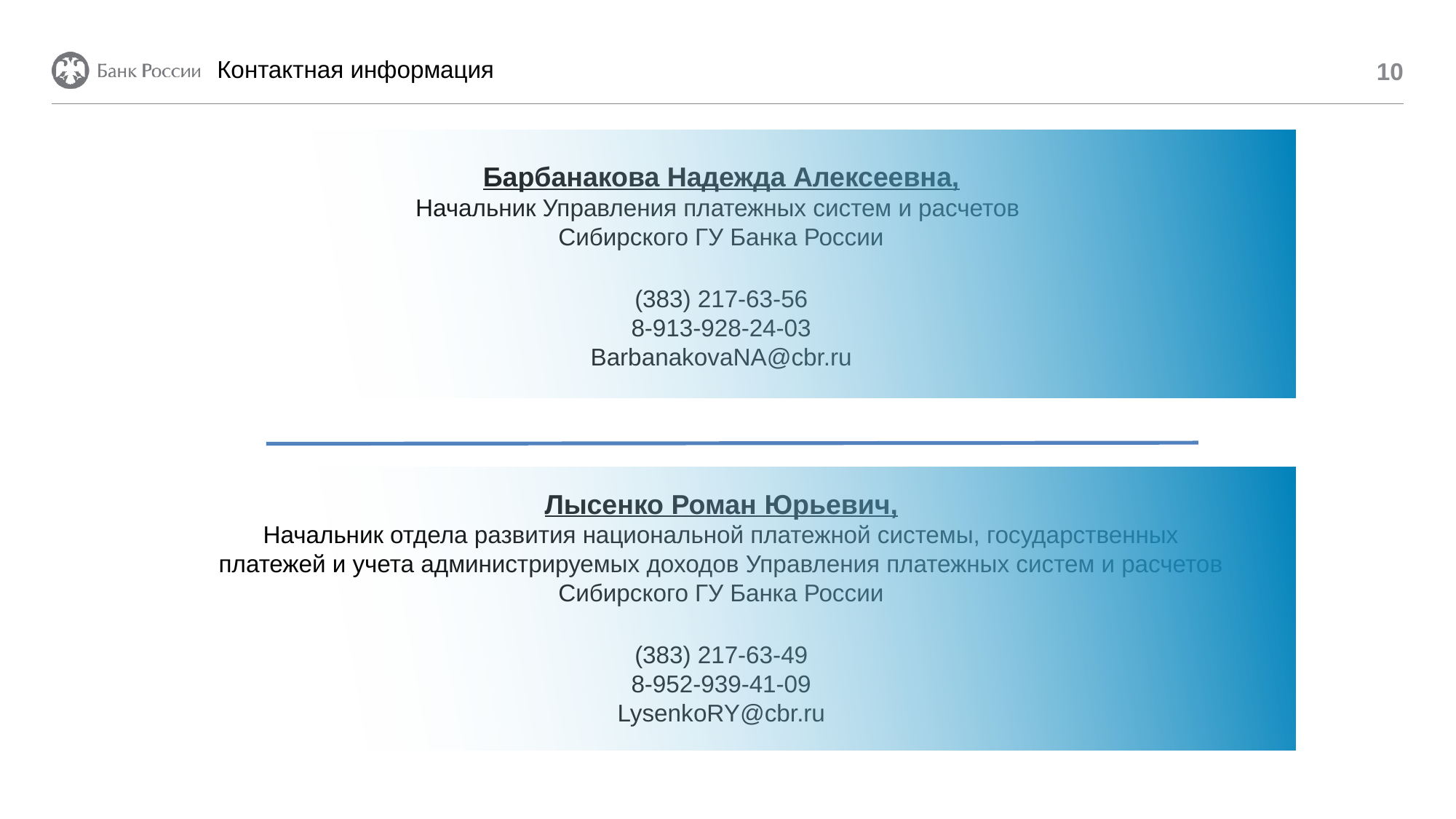

10
# Контактная информация

Барбанакова Надежда Алексеевна,
Начальник Управления платежных систем и расчетов
Сибирского ГУ Банка России

(383) 217-63-56
8-913-928-24-03
BarbanakovaNA@cbr.ru

Лысенко Роман Юрьевич,
Начальник отдела развития национальной платежной системы, государственных платежей и учета администрируемых доходов Управления платежных систем и расчетов Сибирского ГУ Банка России

(383) 217-63-49
8-952-939-41-09
LysenkoRY@cbr.ru